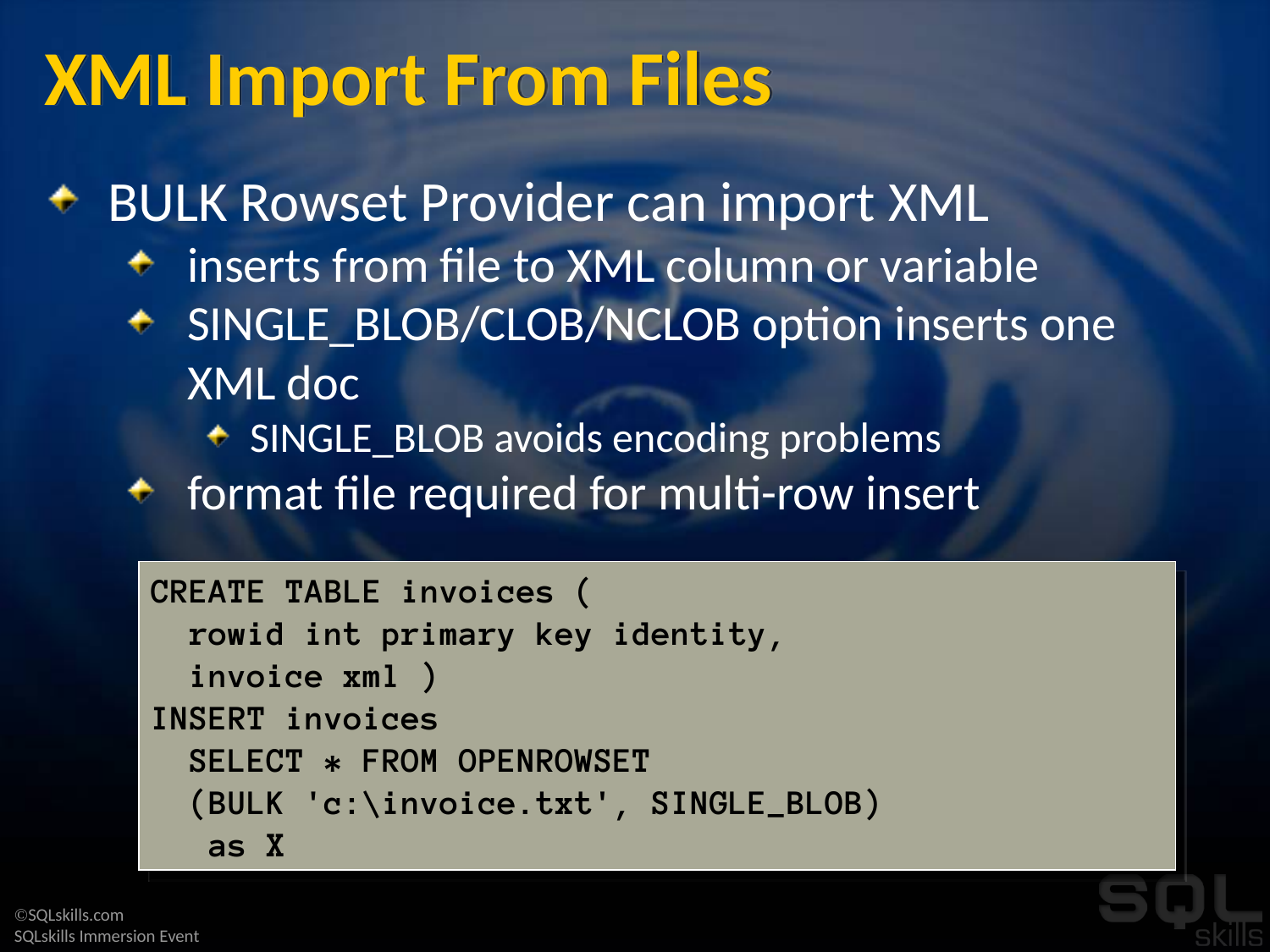

# XML Import From Files
BULK Rowset Provider can import XML
inserts from file to XML column or variable
SINGLE_BLOB/CLOB/NCLOB option inserts one XML doc
SINGLE_BLOB avoids encoding problems
format file required for multi-row insert
CREATE TABLE invoices (
  rowid int primary key identity,
  invoice xml )
INSERT invoices
  SELECT * FROM OPENROWSET
  (BULK 'c:\invoice.txt', SINGLE_BLOB)
   as X